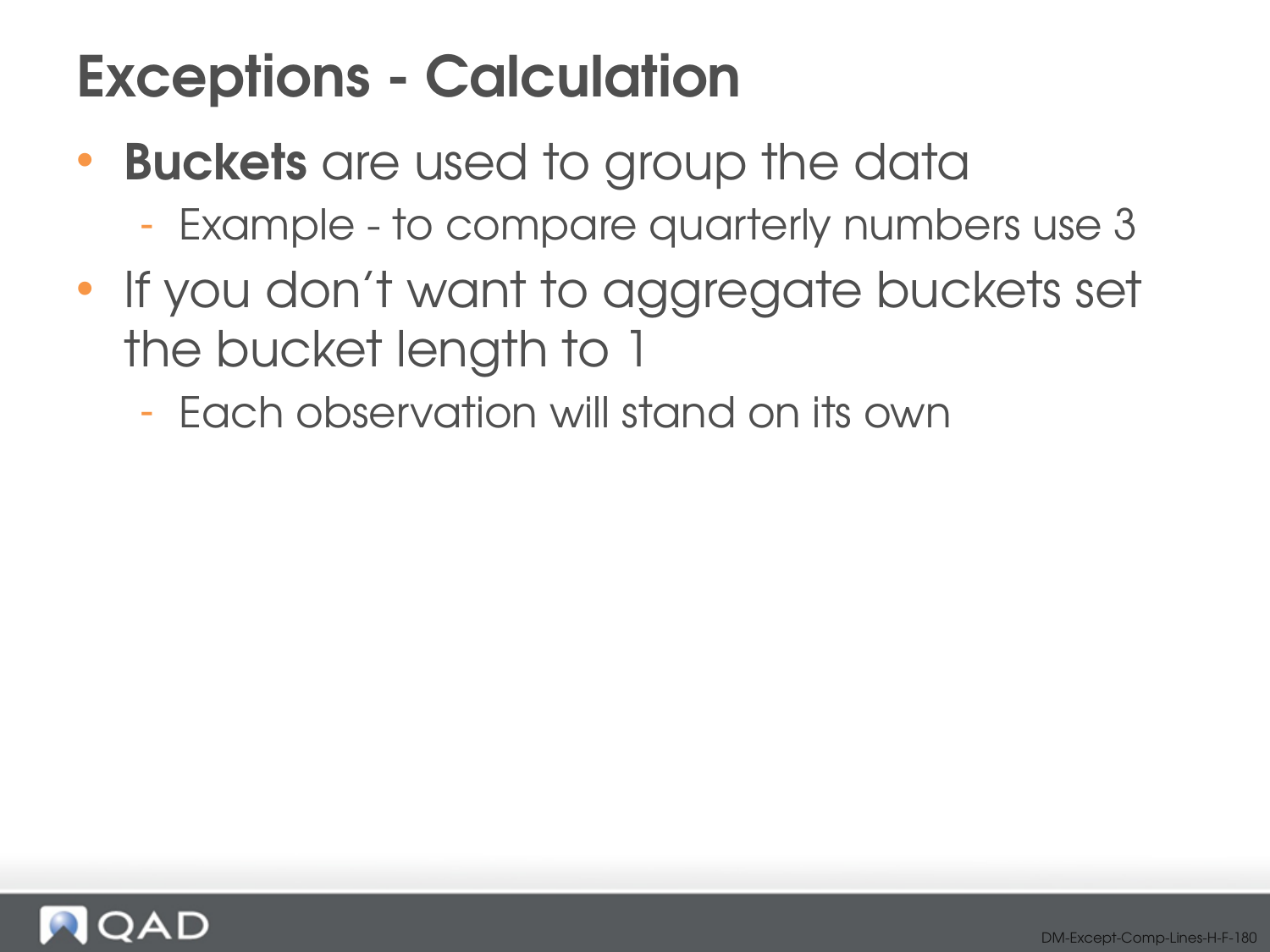

# Exceptions - Calculation
Buckets are used to group the data
Example - to compare quarterly numbers use 3
If you don’t want to aggregate buckets set the bucket length to 1
Each observation will stand on its own
DM-Except-Comp-Lines-H-F-180